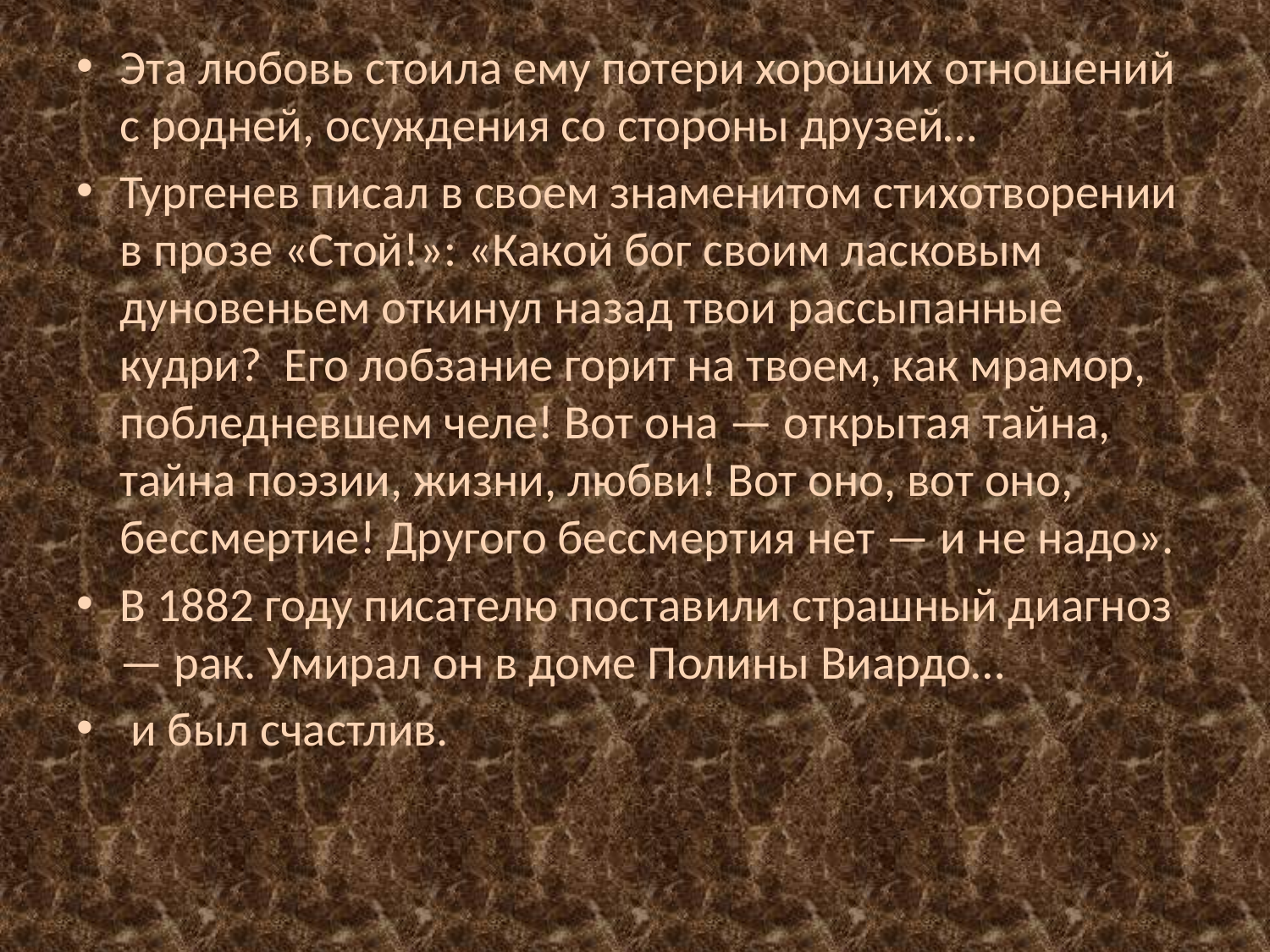

Эта любовь стоила ему потери хороших отношений с родней, осуждения со стороны друзей…
Тургенев писал в своем знаменитом стихотворении в прозе «Стой!»: «Какой бог своим ласковым дуновеньем откинул назад твои рассыпанные кудри?  Его лобзание горит на твоем, как мрамор, побледневшем челе! Вот она — открытая тайна, тайна поэзии, жизни, любви! Вот оно, вот оно, бессмертие! Другого бессмертия нет — и не надо».
В 1882 году писателю поставили страшный диагноз — рак. Умирал он в доме Полины Виардо…
 и был счастлив.